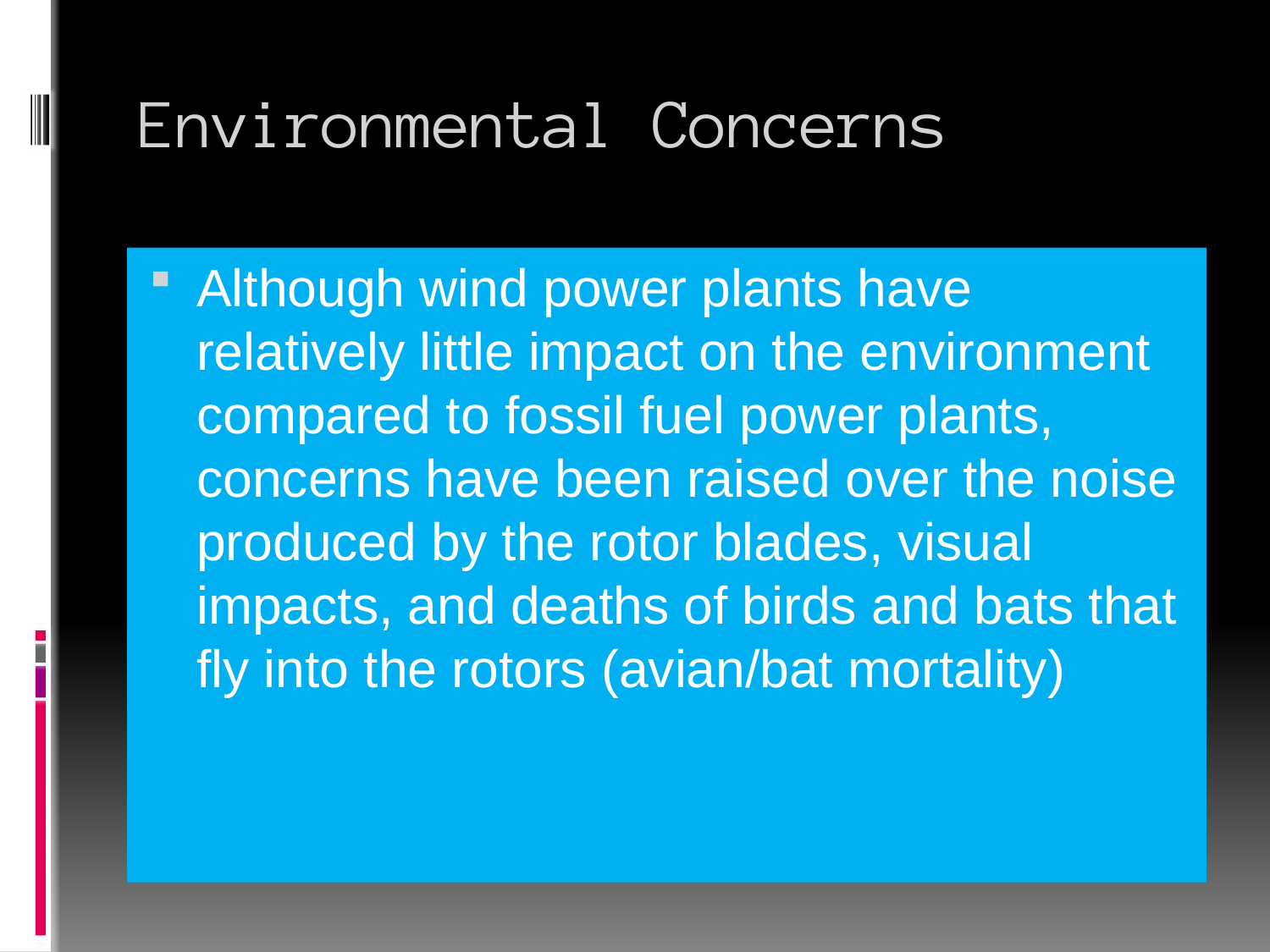

# Environmental Concerns
Although wind power plants have relatively little impact on the environment compared to fossil fuel power plants, concerns have been raised over the noise produced by the rotor blades, visual impacts, and deaths of birds and bats that fly into the rotors (avian/bat mortality)